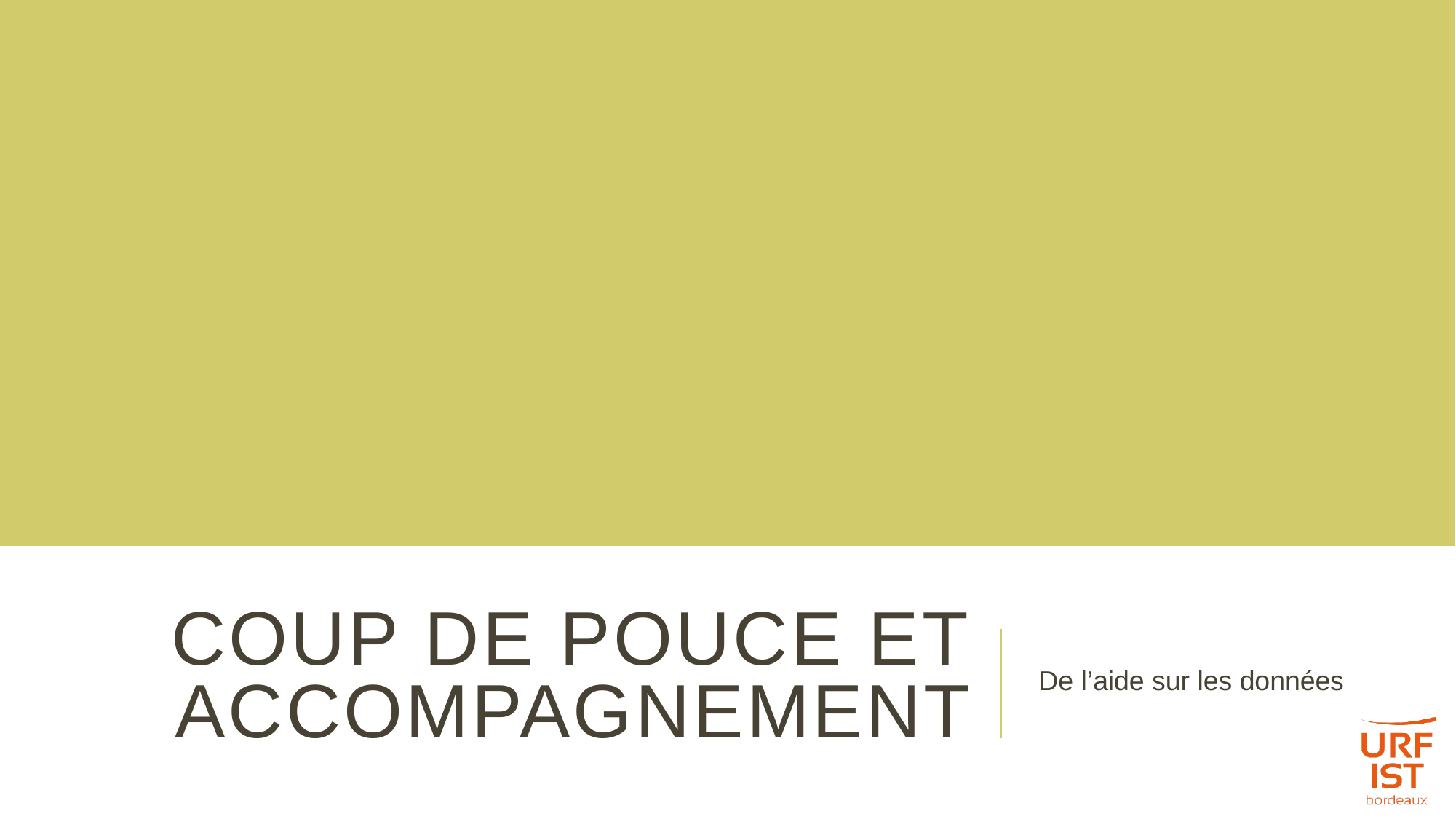

# Coup de pouce et accompagnement
De l’aide sur les données